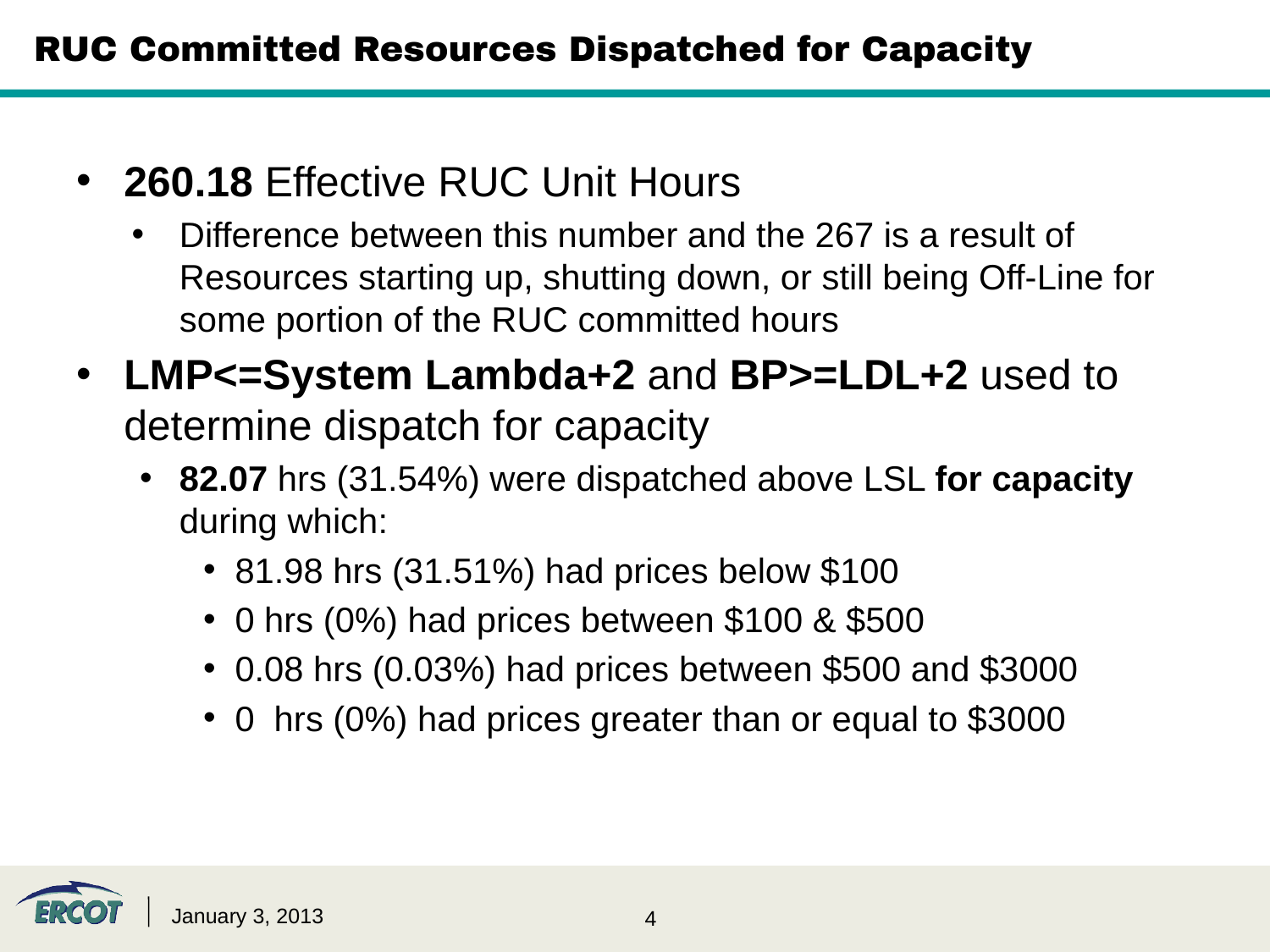

# RUC Committed Resources Dispatched for Capacity
260.18 Effective RUC Unit Hours
Difference between this number and the 267 is a result of Resources starting up, shutting down, or still being Off-Line for some portion of the RUC committed hours
LMP<=System Lambda+2 and BP>=LDL+2 used to determine dispatch for capacity
82.07 hrs (31.54%) were dispatched above LSL for capacity during which:
81.98 hrs (31.51%) had prices below $100
0 hrs (0%) had prices between $100 & $500
0.08 hrs (0.03%) had prices between $500 and $3000
0  hrs (0%) had prices greater than or equal to $3000
January 3, 2013